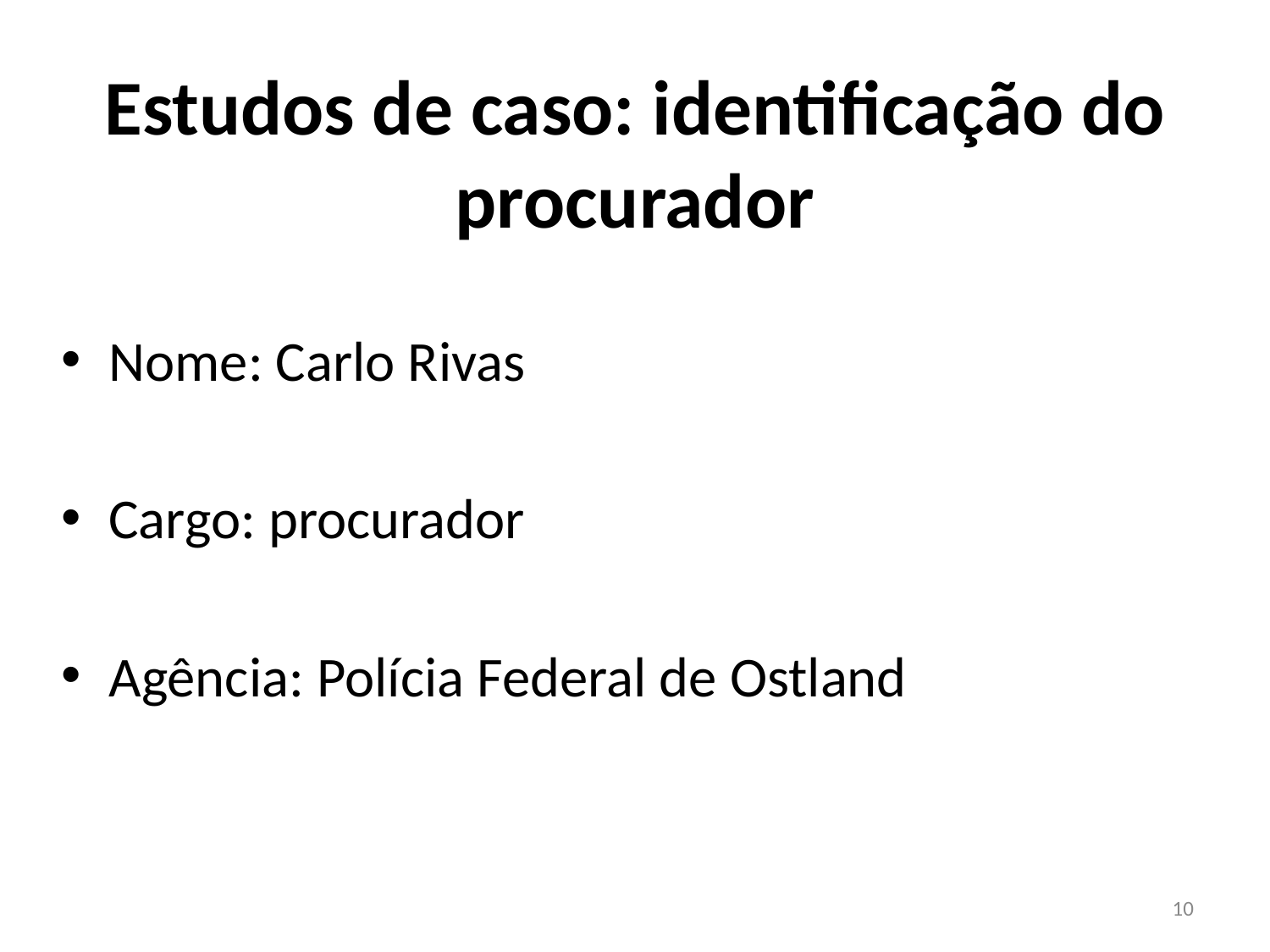

# Estudos de caso: identificação do procurador

Nome: Carlo Rivas

Cargo: procurador

Agência: Polícia Federal de Ostland
10